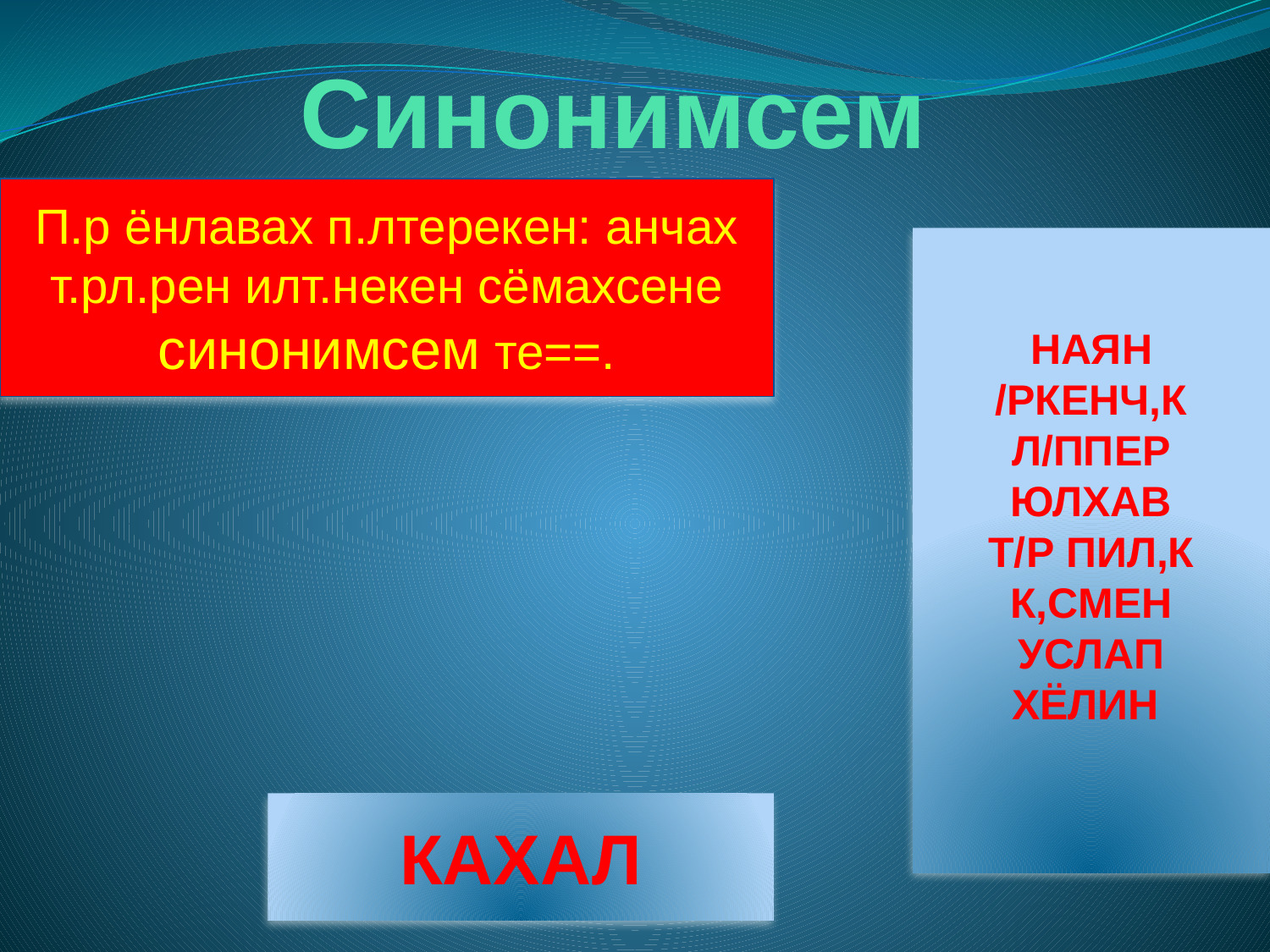

# Синонимсем

П.р ёнлавах п.лтерекен: анчах т.рл.рен илт.некен сёмахсене синонимсем те==.
НАЯН
/РКЕНЧ,К
Л/ППЕР
ЮЛХАВ
Т/Р ПИЛ,К
К,СМЕН
УСЛАП
ХЁЛИН

КАХАЛ